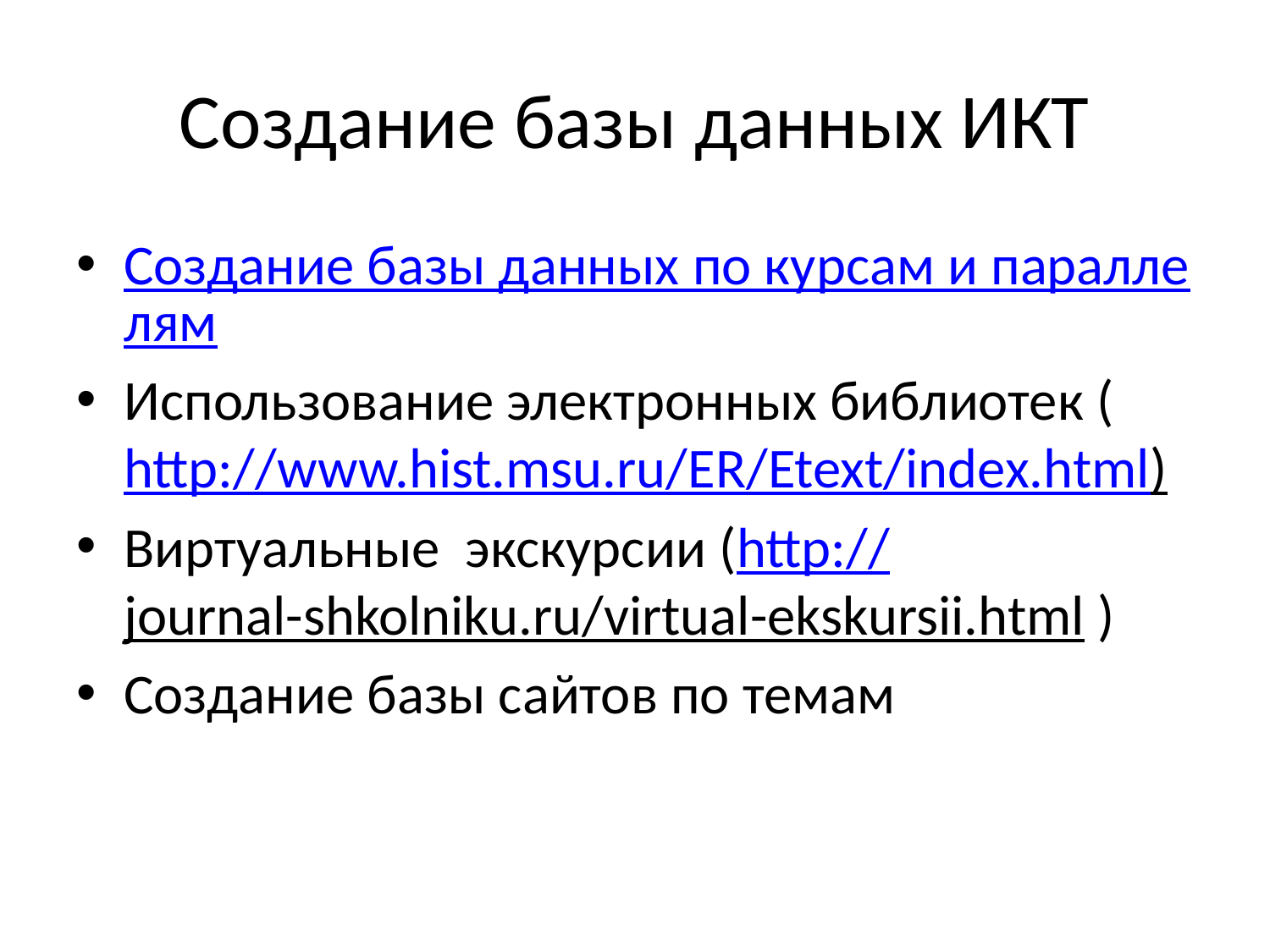

# Создание базы данных ИКТ
Создание базы данных по курсам и параллелям
Использование электронных библиотек (http://www.hist.msu.ru/ER/Etext/index.html)
Виртуальные  экскурсии (http://journal-shkolniku.ru/virtual-ekskursii.html )
Создание базы сайтов по темам